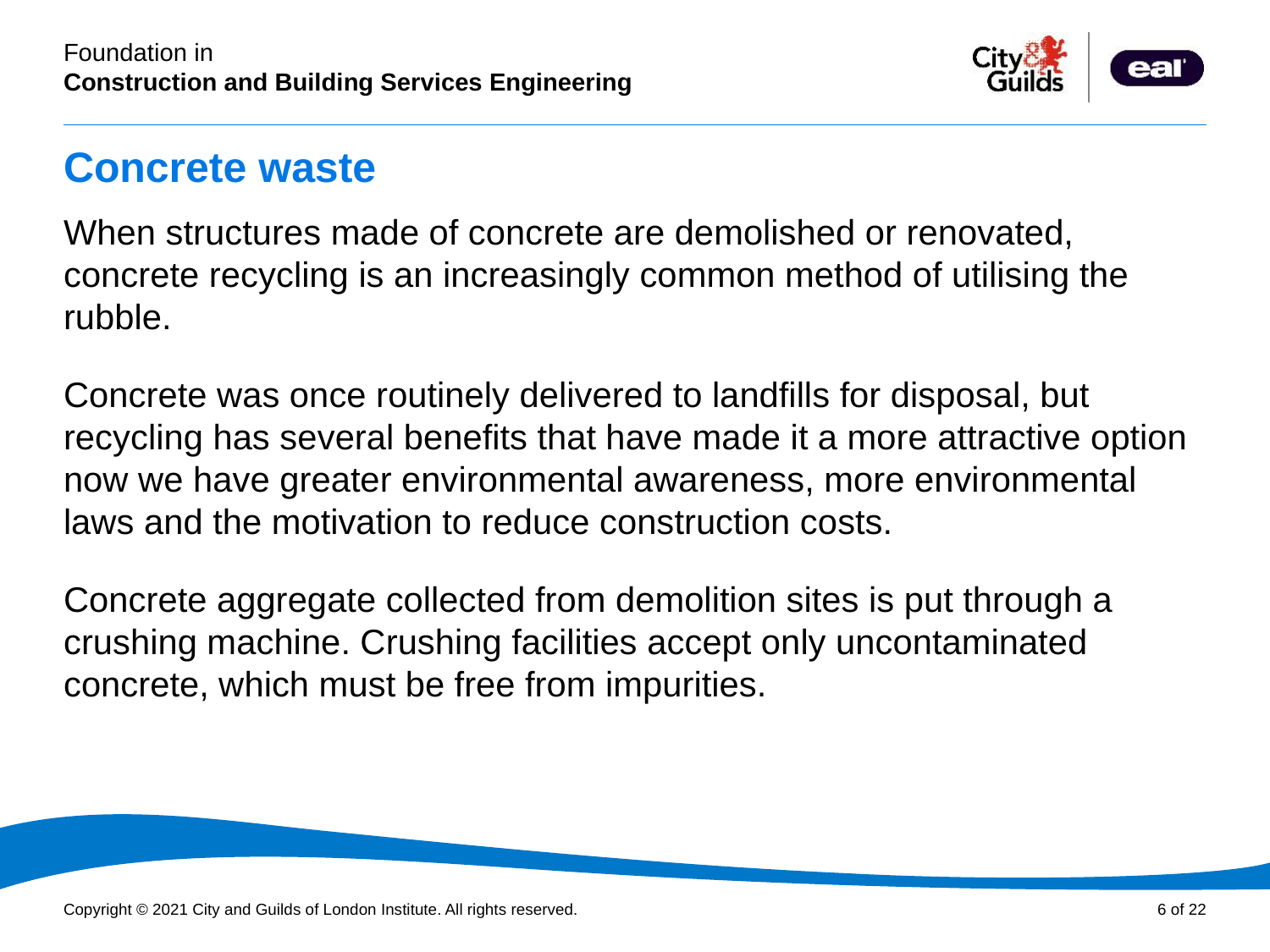

# Concrete waste
When structures made of concrete are demolished or renovated, concrete recycling is an increasingly common method of utilising the rubble.
Concrete was once routinely delivered to landfills for disposal, but recycling has several benefits that have made it a more attractive option now we have greater environmental awareness, more environmental laws and the motivation to reduce construction costs.
Concrete aggregate collected from demolition sites is put through a crushing machine. Crushing facilities accept only uncontaminated concrete, which must be free from impurities.